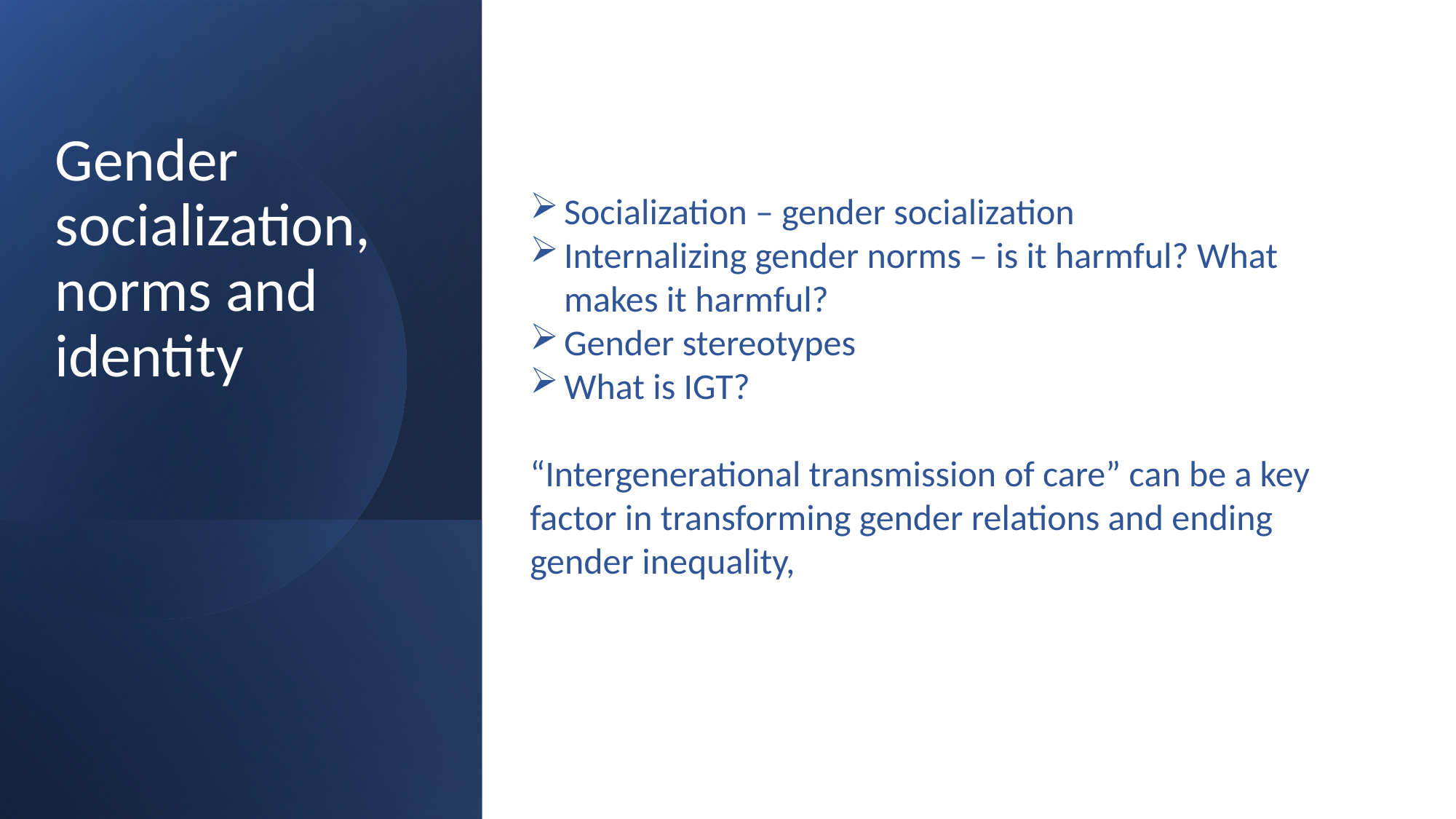

Socialization – gender socialization
Internalizing gender norms – is it harmful? What makes it harmful?
Gender stereotypes
What is IGT?

“Intergenerational transmission of care” can be a key factor in transforming gender relations and ending gender inequality,

Gender socialization, norms and identity